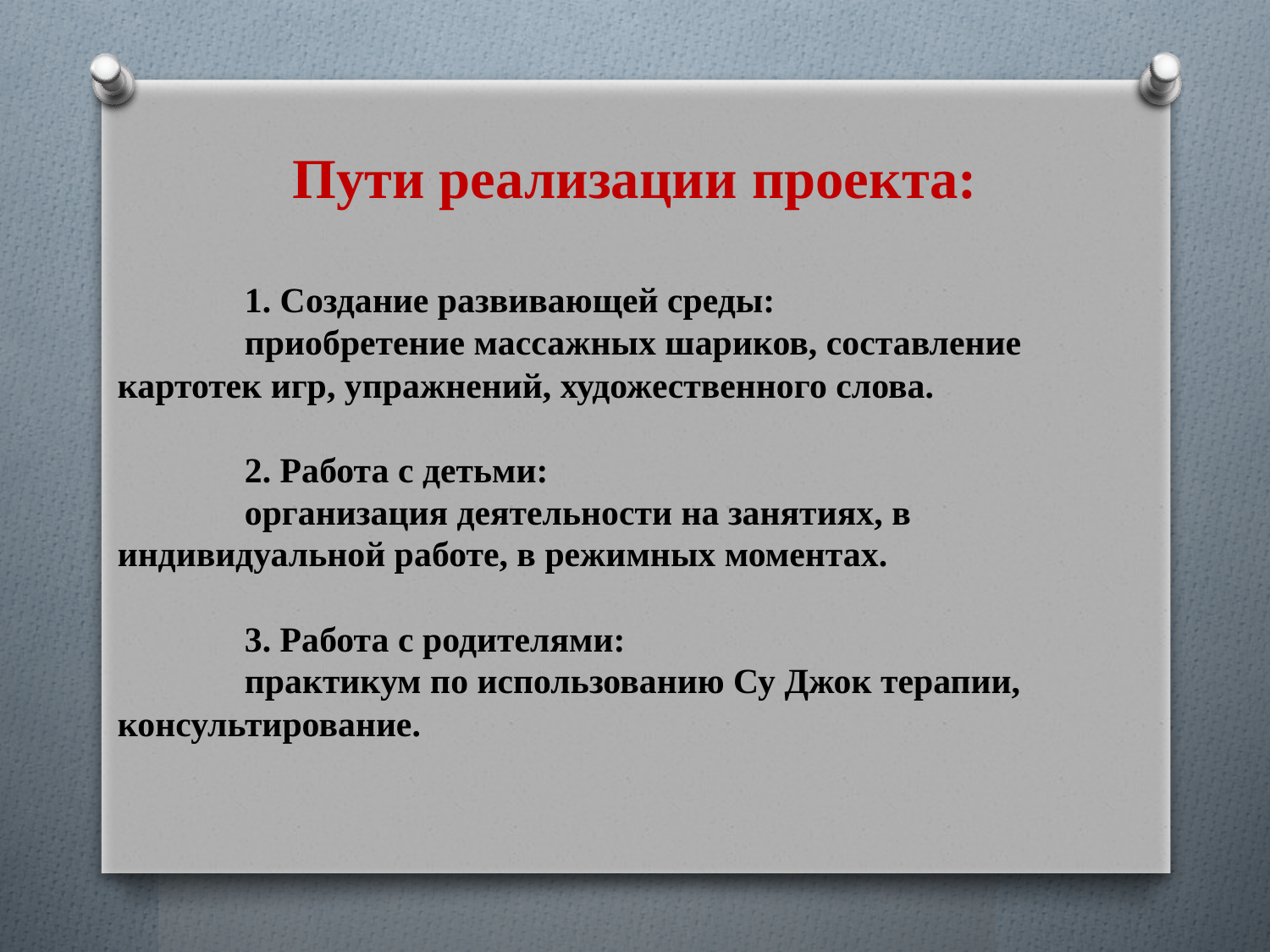

#
Пути реализации проекта:

	1. Создание развивающей среды:
	приобретение массажных шариков, составление 	картотек игр, упражнений, художественного слова.

	2. Работа с детьми:
	организация деятельности на занятиях, в 	индивидуальной работе, в режимных моментах.

	3. Работа с родителями:
	практикум по использованию Су Джок терапии,  	консультирование.